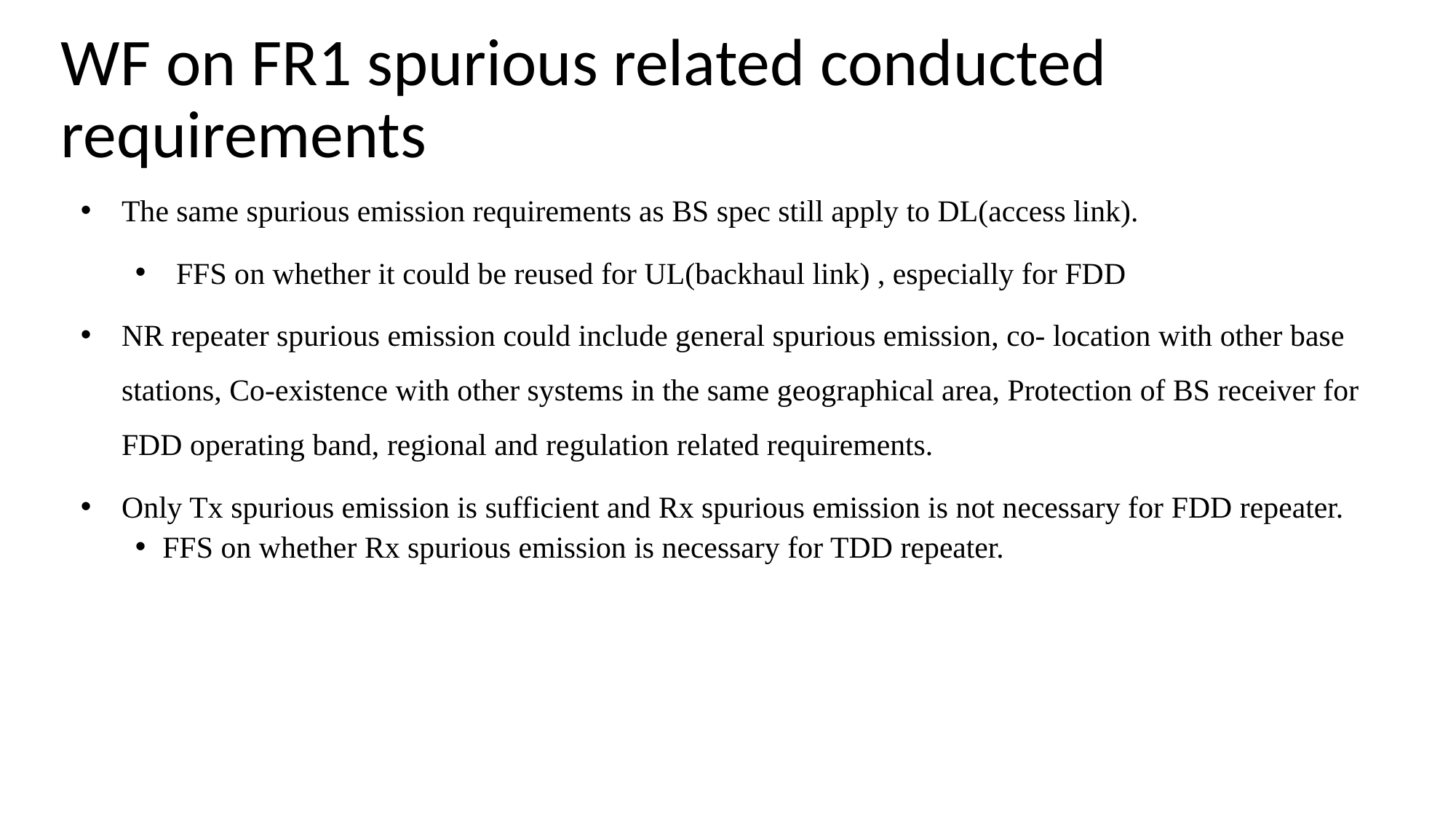

# WF on FR1 spurious related conducted requirements
The same spurious emission requirements as BS spec still apply to DL(access link).
FFS on whether it could be reused for UL(backhaul link) , especially for FDD
NR repeater spurious emission could include general spurious emission, co- location with other base stations, Co-existence with other systems in the same geographical area, Protection of BS receiver for FDD operating band, regional and regulation related requirements.
Only Tx spurious emission is sufficient and Rx spurious emission is not necessary for FDD repeater.
FFS on whether Rx spurious emission is necessary for TDD repeater.